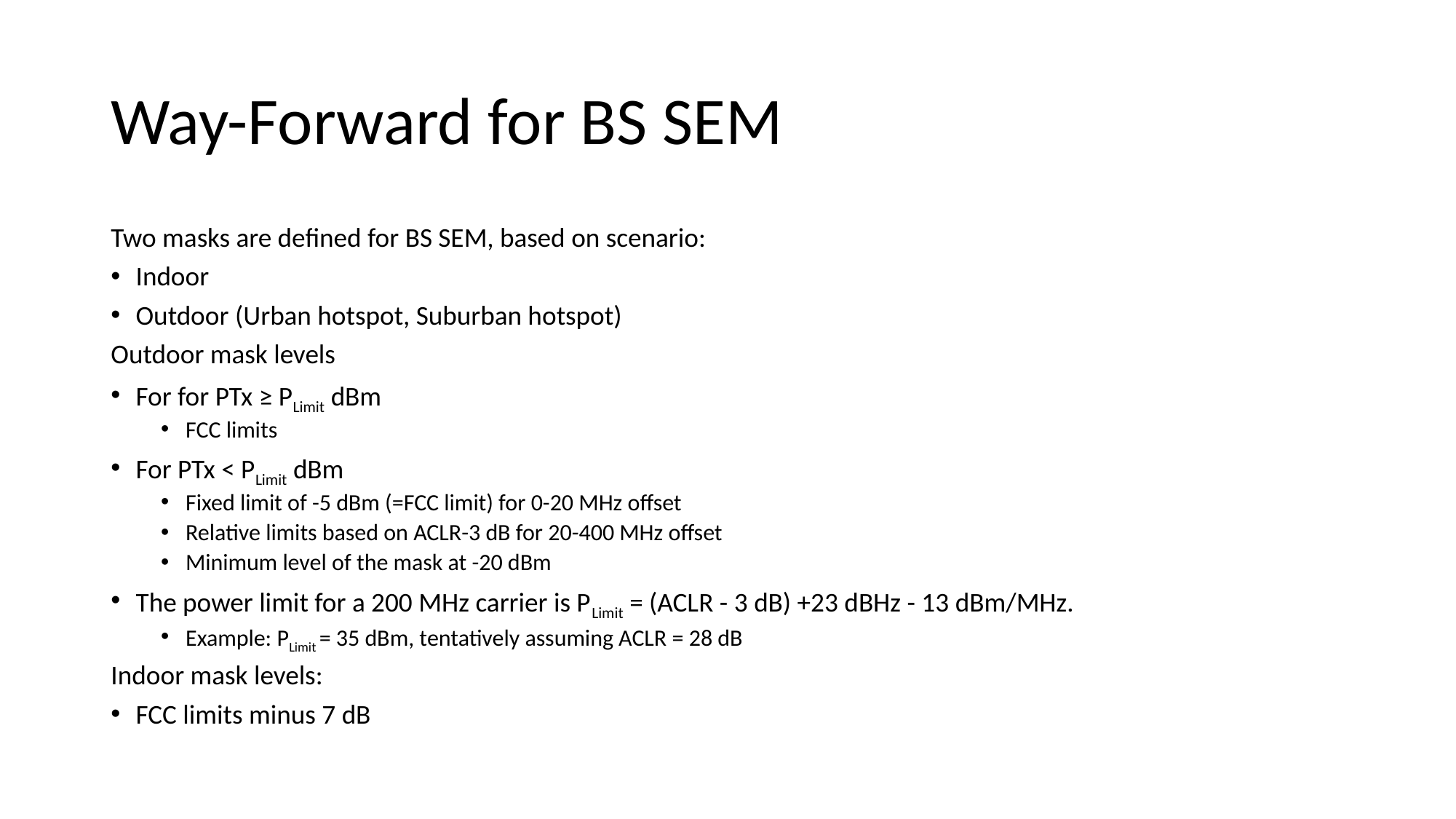

# Way-Forward for BS SEM
Two masks are defined for BS SEM, based on scenario:
Indoor
Outdoor (Urban hotspot, Suburban hotspot)
Outdoor mask levels
For for PTx ≥ PLimit dBm
FCC limits
For PTx < PLimit dBm
Fixed limit of -5 dBm (=FCC limit) for 0-20 MHz offset
Relative limits based on ACLR-3 dB for 20-400 MHz offset
Minimum level of the mask at -20 dBm
The power limit for a 200 MHz carrier is PLimit = (ACLR - 3 dB) +23 dBHz - 13 dBm/MHz.
Example: PLimit = 35 dBm, tentatively assuming ACLR = 28 dB
Indoor mask levels:
FCC limits minus 7 dB